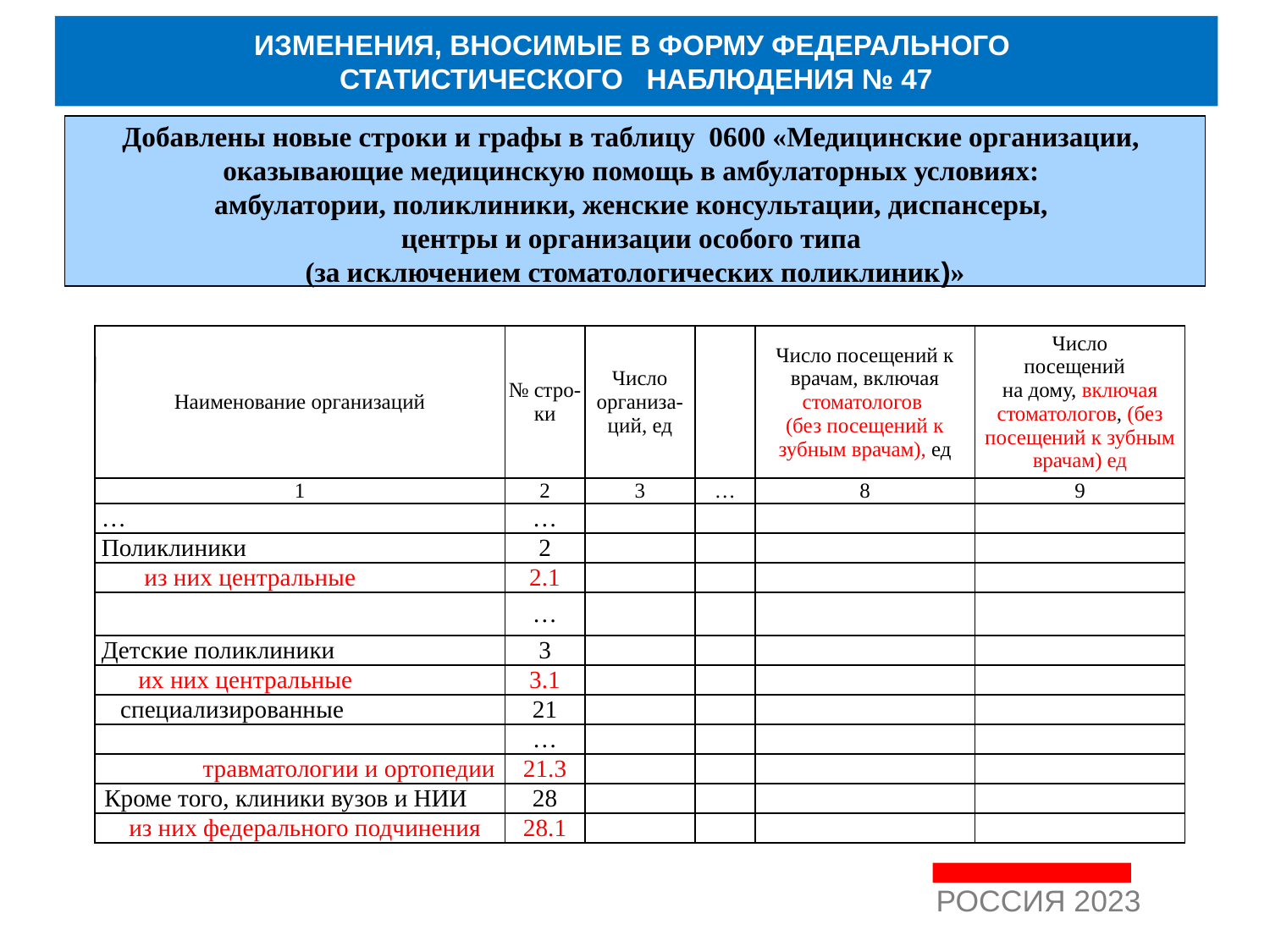

ИЗМЕНЕНИЯ, ВНОСИМЫЕ В ФОРМУ ФЕДЕРАЛЬНОГО
СТАТИСТИЧЕСКОГО   НАБЛЮДЕНИЯ № 47

Добавлены новые строки и графы в таблицу  0600 «Медицинские организации,
оказывающие медицинскую помощь в амбулаторных условиях:
амбулатории, поликлиники, женские консультации, диспансеры,
центры и организации особого типа
(за исключением стоматологических поликлиник)»

| Наименование организаций | № стро-ки | Число организа-ций, ед |  | Число посещений к врачам, включая стоматологов (без посещений к зубным врачам), ед | Число посещений на дому, включая стоматологов, (без посещений к зубным врачам) ед |
| --- | --- | --- | --- | --- | --- |
| 1 | 2 | 3 | … | 8 | 9 |
| … | … |  |  |  |  |
| Поликлиники | 2 |  |  |  |  |
| из них центральные | 2.1 |  |  |  |  |
|  | … |  |  |  |  |
| Детские поликлиники | 3 |  |  |  |  |
| их них центральные | 3.1 |  |  |  |  |
| специализированные | 21 |  |  |  |  |
|  | … |  |  |  |  |
| травматологии и ортопедии | 21.3 |  |  |  |  |
| Кроме того, клиники вузов и НИИ | 28 |  |  |  |  |
| из них федерального подчинения | 28.1 |  |  |  |  |

РОССИЯ 2023